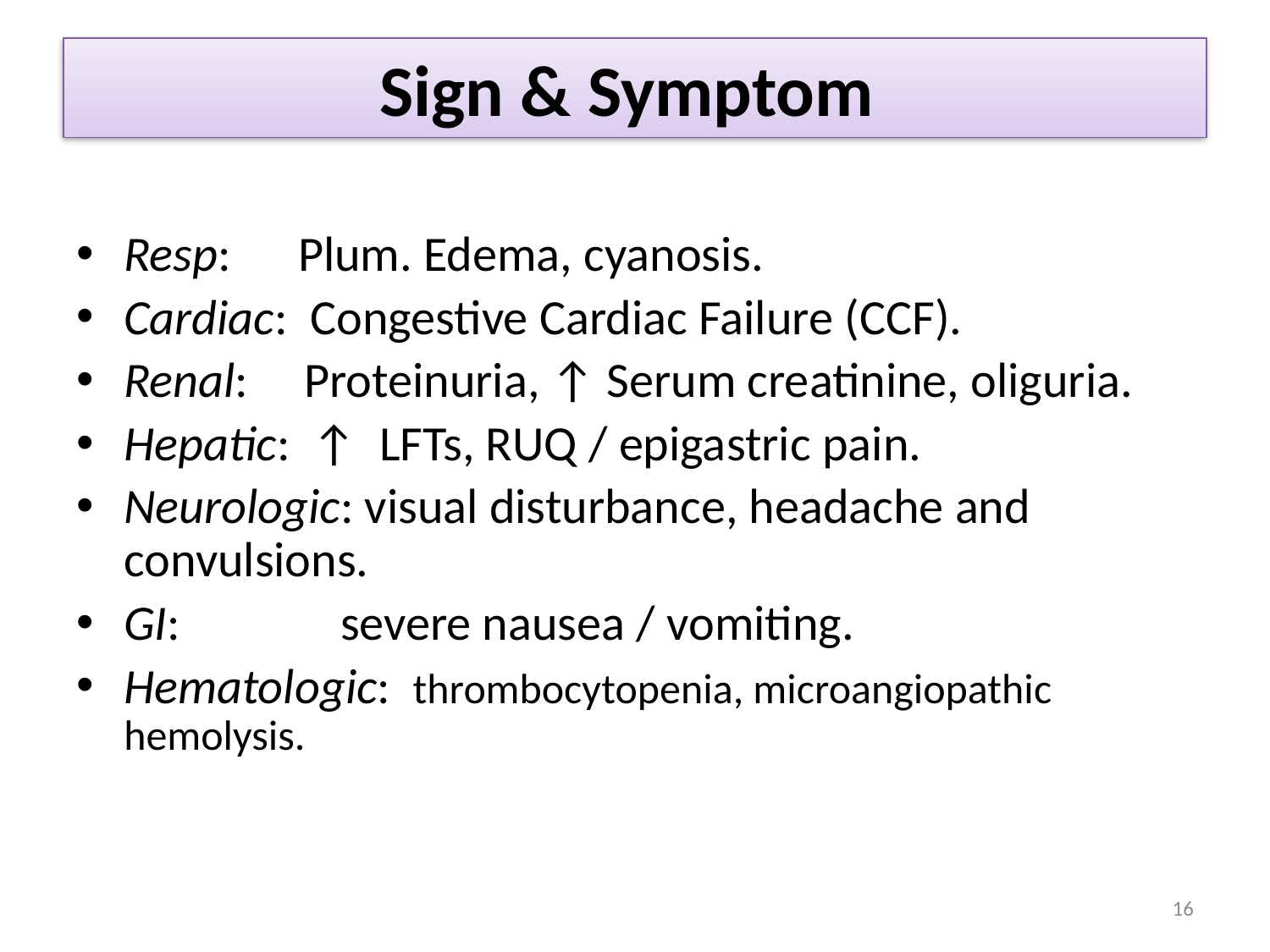

# Sign & Symptom
Resp:      Plum. Edema, cyanosis.
Cardiac:  Congestive Cardiac Failure (CCF).
Renal:     Proteinuria, ↑ Serum creatinine, oliguria.
Hepatic:  ↑  LFTs, RUQ / epigastric pain.
Neurologic: visual disturbance, headache and convulsions.
GI:	        severe nausea / vomiting.
Hematologic:  thrombocytopenia, microangiopathic hemolysis.
16